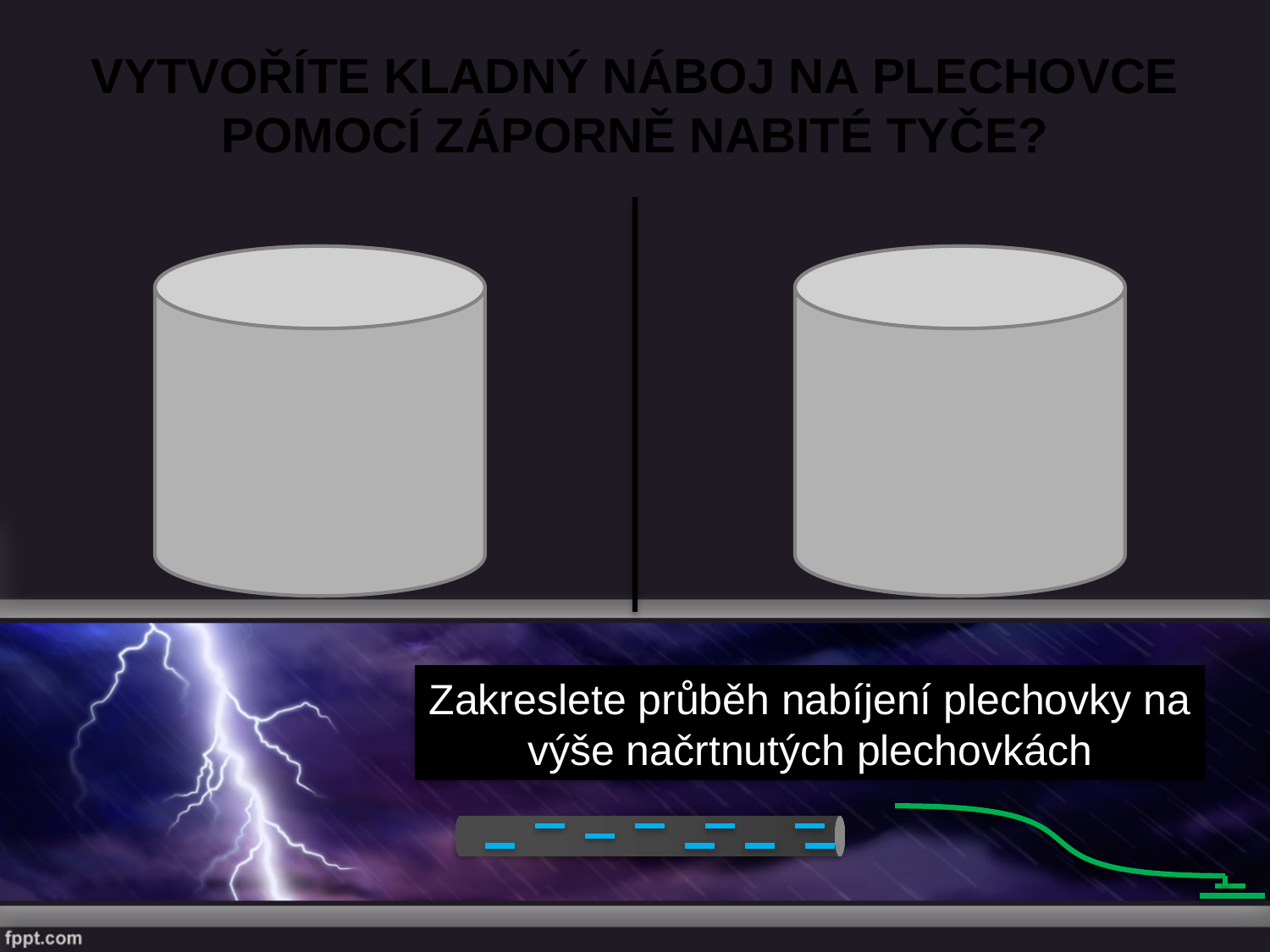

# Vytvoříte kladný náboj na plechovce pomocí záporně nabité tyče?

Zakreslete průběh nabíjení plechovky na výše načrtnutých plechovkách